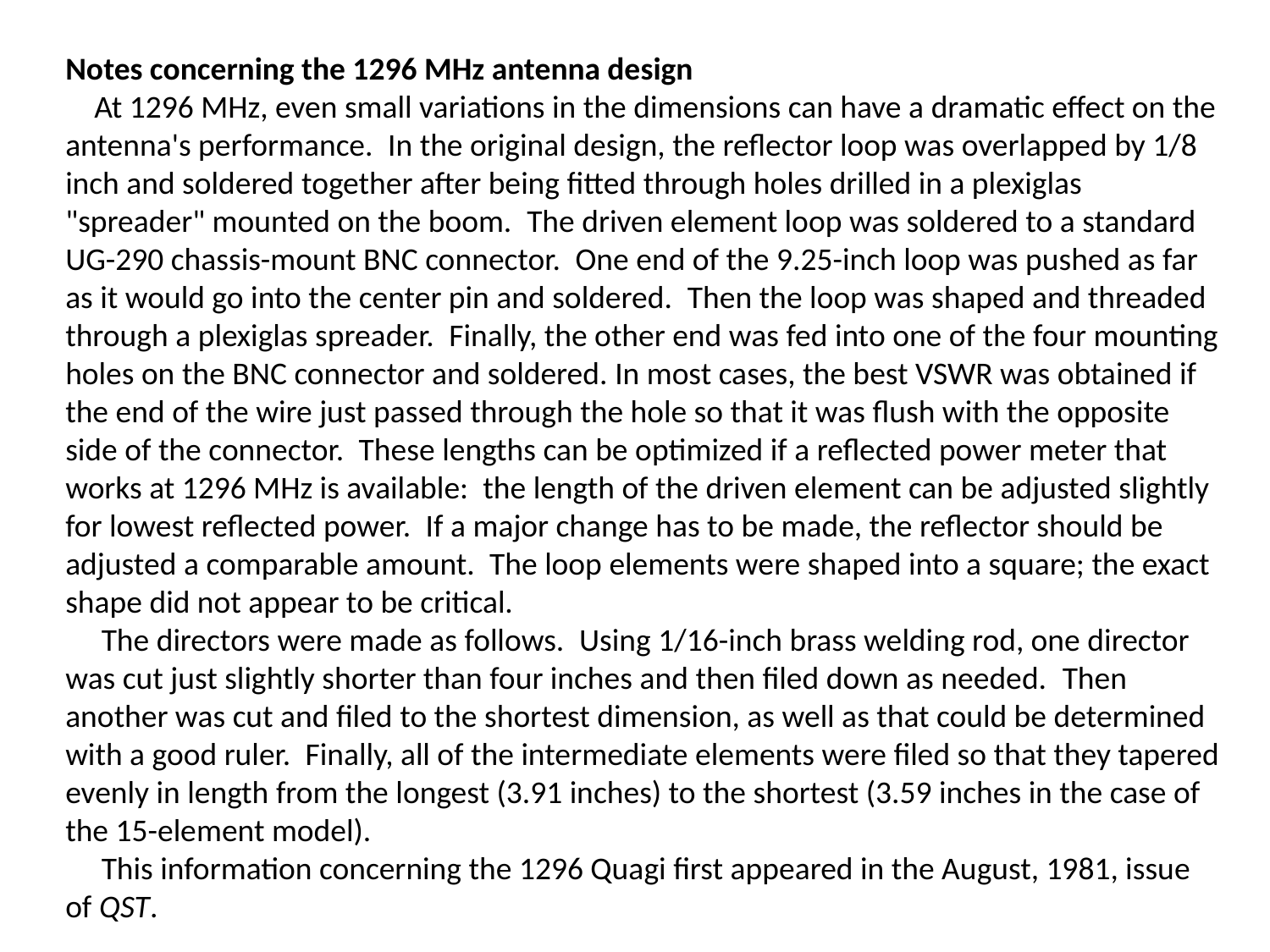

Notes concerning the 1296 MHz antenna design
    At 1296 MHz, even small variations in the dimensions can have a dramatic effect on the antenna's performance.  In the original design, the reflector loop was overlapped by 1/8 inch and soldered together after being fitted through holes drilled in a plexiglas "spreader" mounted on the boom.  The driven element loop was soldered to a standard UG-290 chassis-mount BNC connector.  One end of the 9.25-inch loop was pushed as far as it would go into the center pin and soldered.  Then the loop was shaped and threaded through a plexiglas spreader.  Finally, the other end was fed into one of the four mounting holes on the BNC connector and soldered. In most cases, the best VSWR was obtained if the end of the wire just passed through the hole so that it was flush with the opposite side of the connector.  These lengths can be optimized if a reflected power meter that works at 1296 MHz is available:  the length of the driven element can be adjusted slightly for lowest reflected power.  If a major change has to be made, the reflector should be adjusted a comparable amount.  The loop elements were shaped into a square; the exact shape did not appear to be critical. 
     The directors were made as follows.  Using 1/16-inch brass welding rod, one director was cut just slightly shorter than four inches and then filed down as needed.  Then another was cut and filed to the shortest dimension, as well as that could be determined with a good ruler.  Finally, all of the intermediate elements were filed so that they tapered evenly in length from the longest (3.91 inches) to the shortest (3.59 inches in the case of the 15-element model). 
     This information concerning the 1296 Quagi first appeared in the August, 1981, issue of QST.